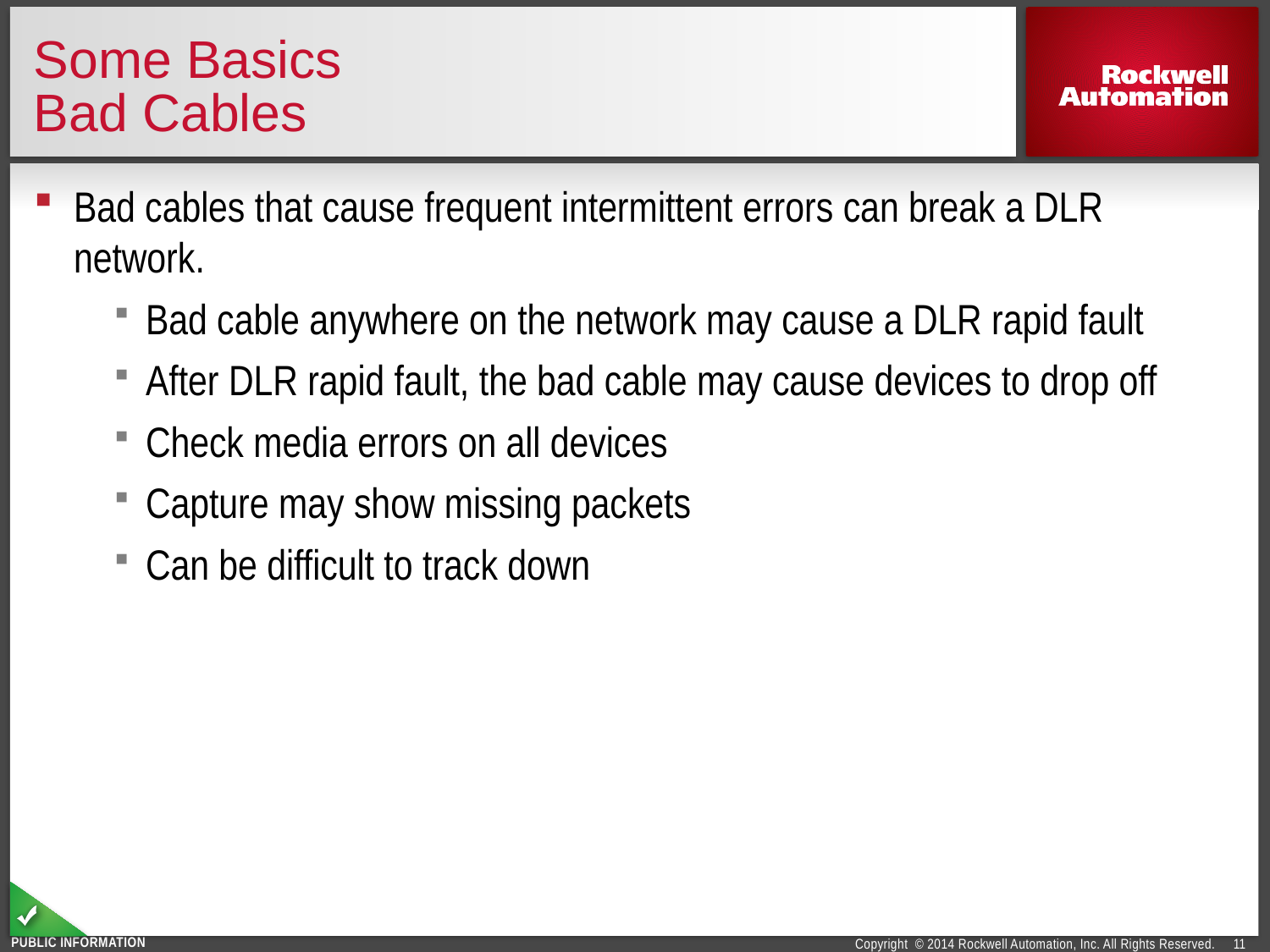

# Some Basics Bad Cables
Bad cables that cause frequent intermittent errors can break a DLR network.
Bad cable anywhere on the network may cause a DLR rapid fault
After DLR rapid fault, the bad cable may cause devices to drop off
Check media errors on all devices
Capture may show missing packets
Can be difficult to track down
11